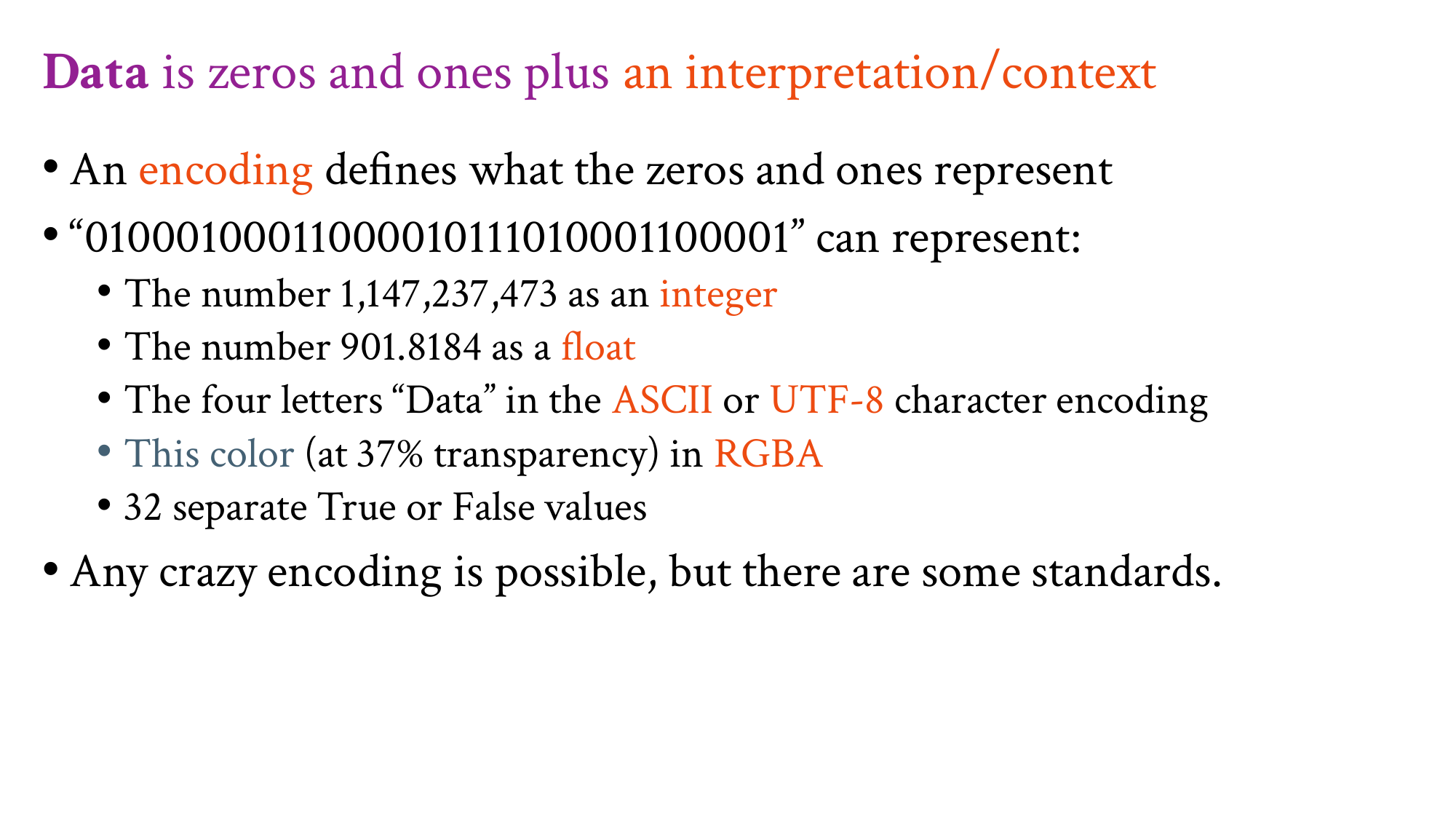

# Data is zeros and ones plus an interpretation/context
An encoding defines what the zeros and ones represent
“01000100011000010111010001100001” can represent:
The number 1,147,237,473 as an integer
The number 901.8184 as a float
The four letters “Data” in the ASCII or UTF-8 character encoding
This color (at 37% transparency) in RGBA
32 separate True or False values
Any crazy encoding is possible, but there are some standards.